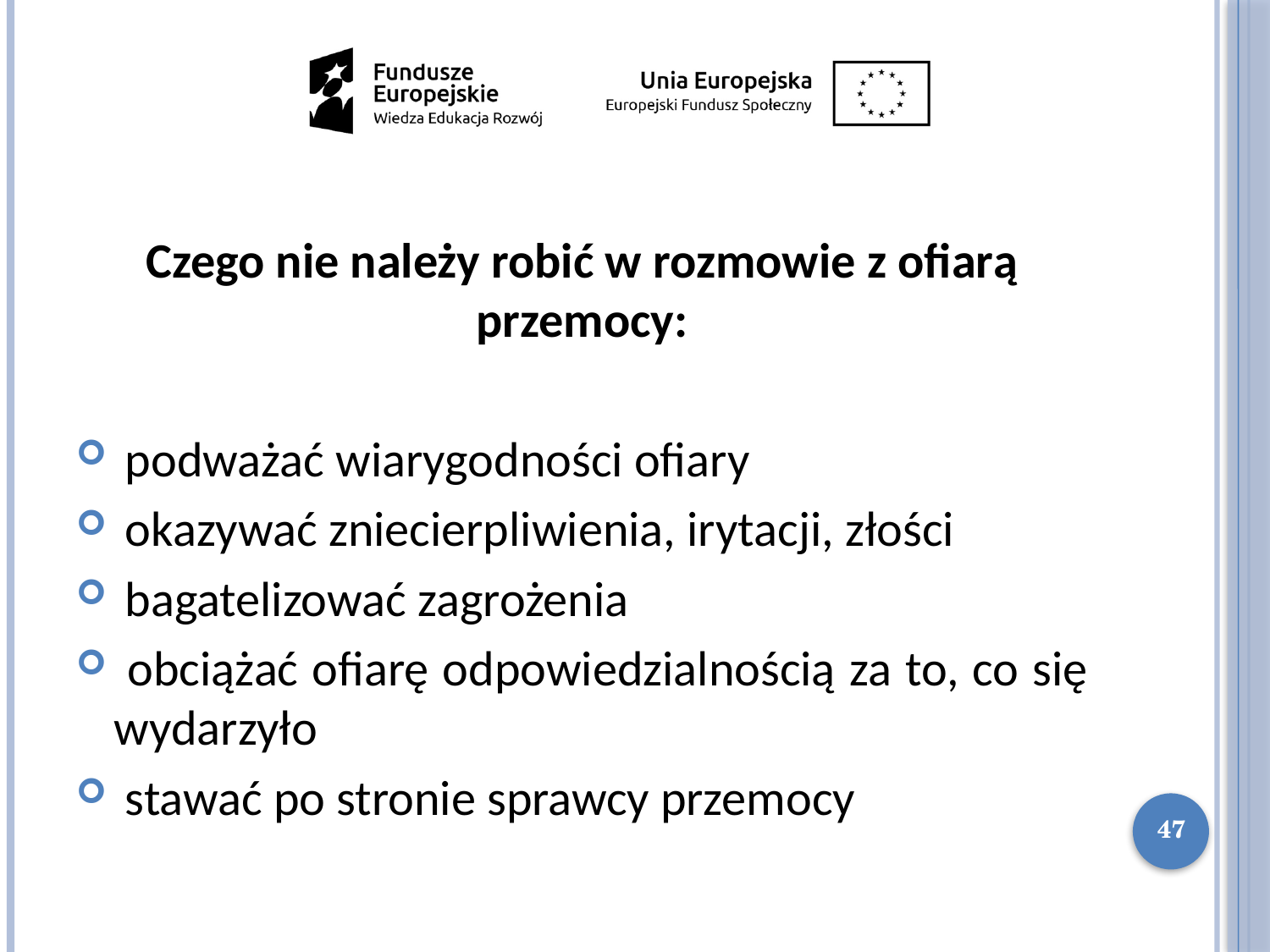

Czego nie należy robić w rozmowie z ofiarą przemocy:

 podważać wiarygodności ofiary
 okazywać zniecierpliwienia, irytacji, złości
 bagatelizować zagrożenia
 obciążać ofiarę odpowiedzialnością za to, co się wydarzyło
 stawać po stronie sprawcy przemocy

47